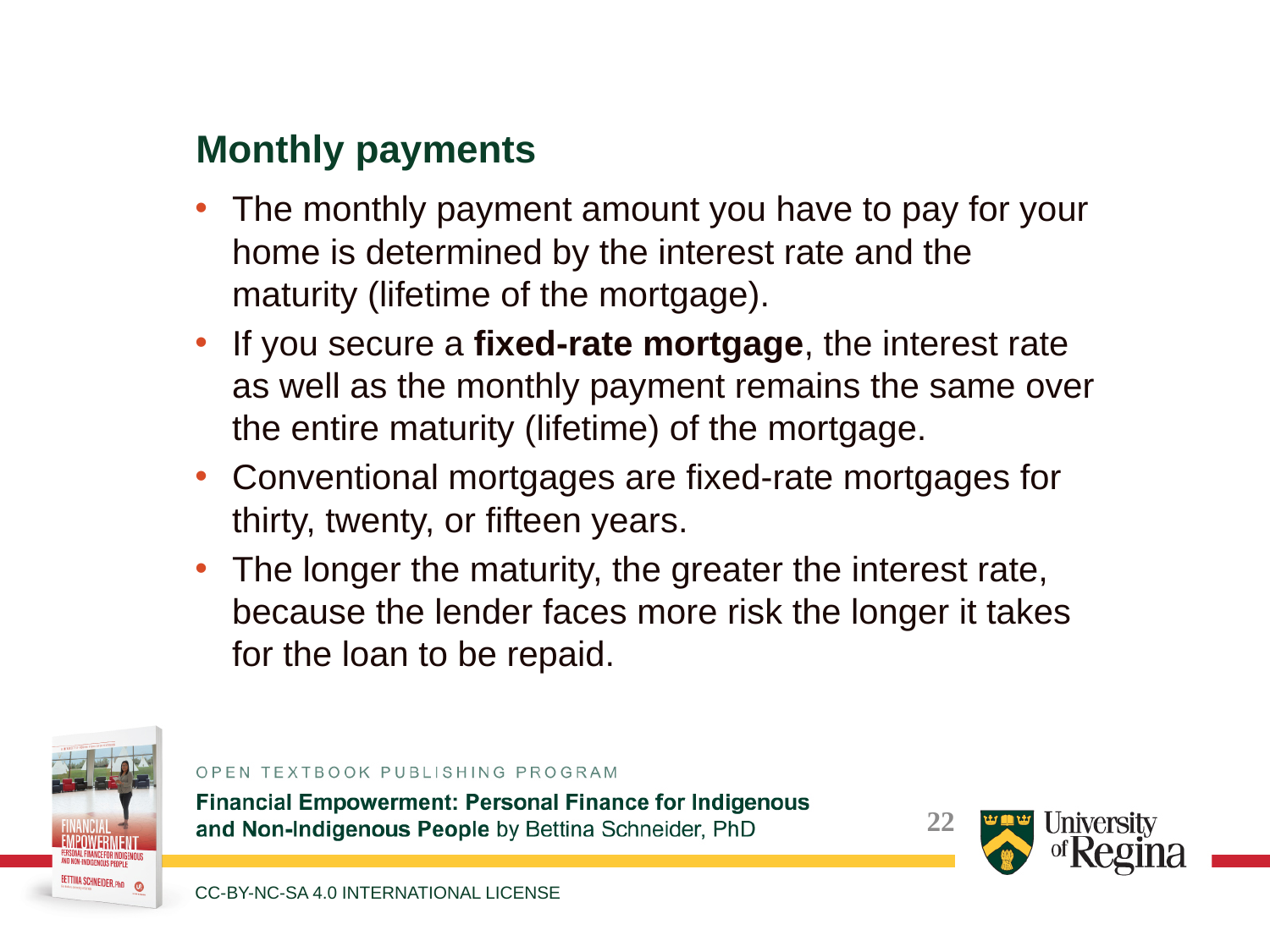

Monthly payments
The monthly payment amount you have to pay for your home is determined by the interest rate and the maturity (lifetime of the mortgage).
If you secure a fixed-rate mortgage, the interest rate as well as the monthly payment remains the same over the entire maturity (lifetime) of the mortgage.
Conventional mortgages are fixed-rate mortgages for thirty, twenty, or fifteen years.
The longer the maturity, the greater the interest rate, because the lender faces more risk the longer it takes for the loan to be repaid.
CC-BY-NC-SA 4.0 INTERNATIONAL LICENSE